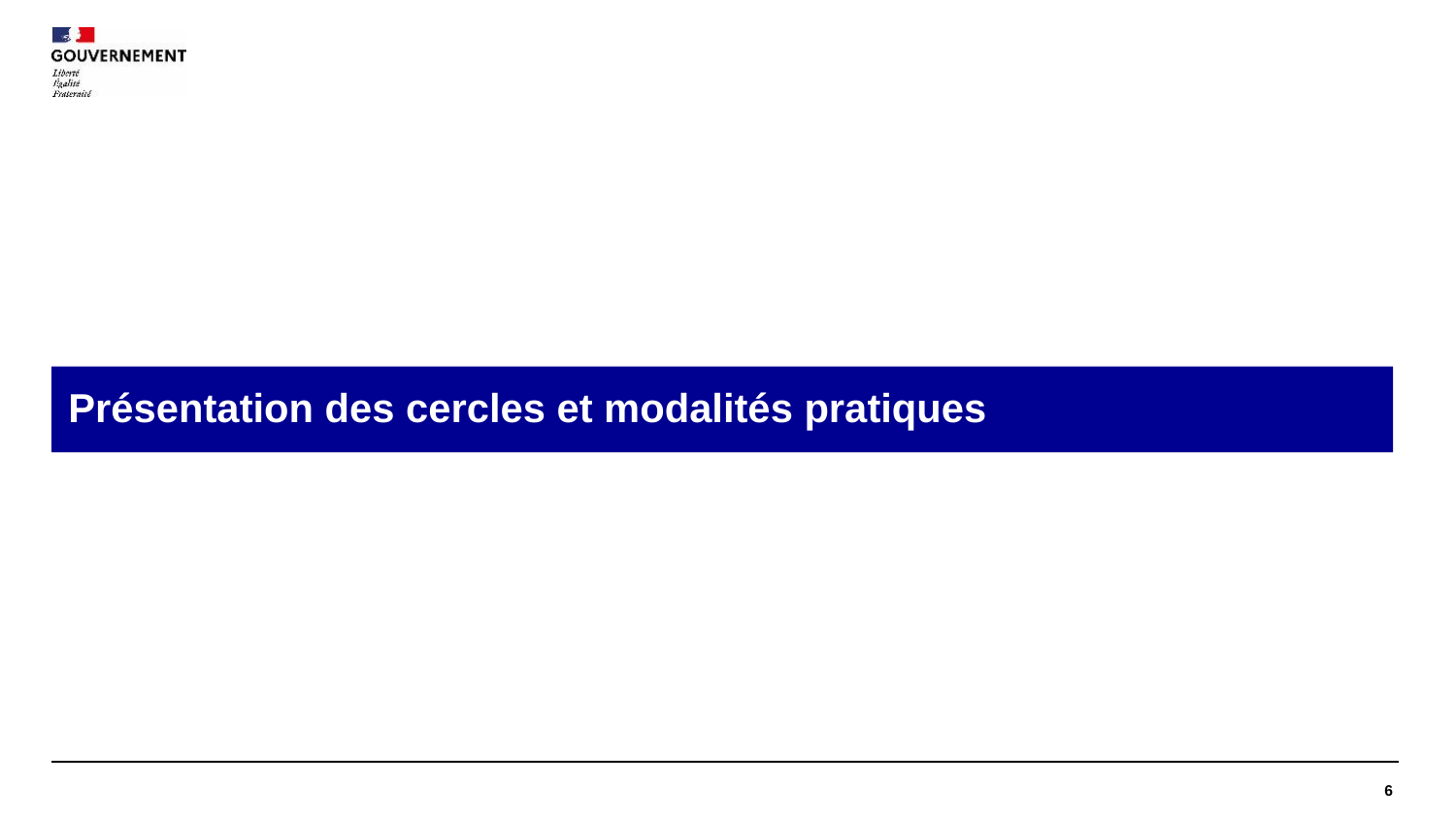

# Présentation des cercles et modalités pratiques
6